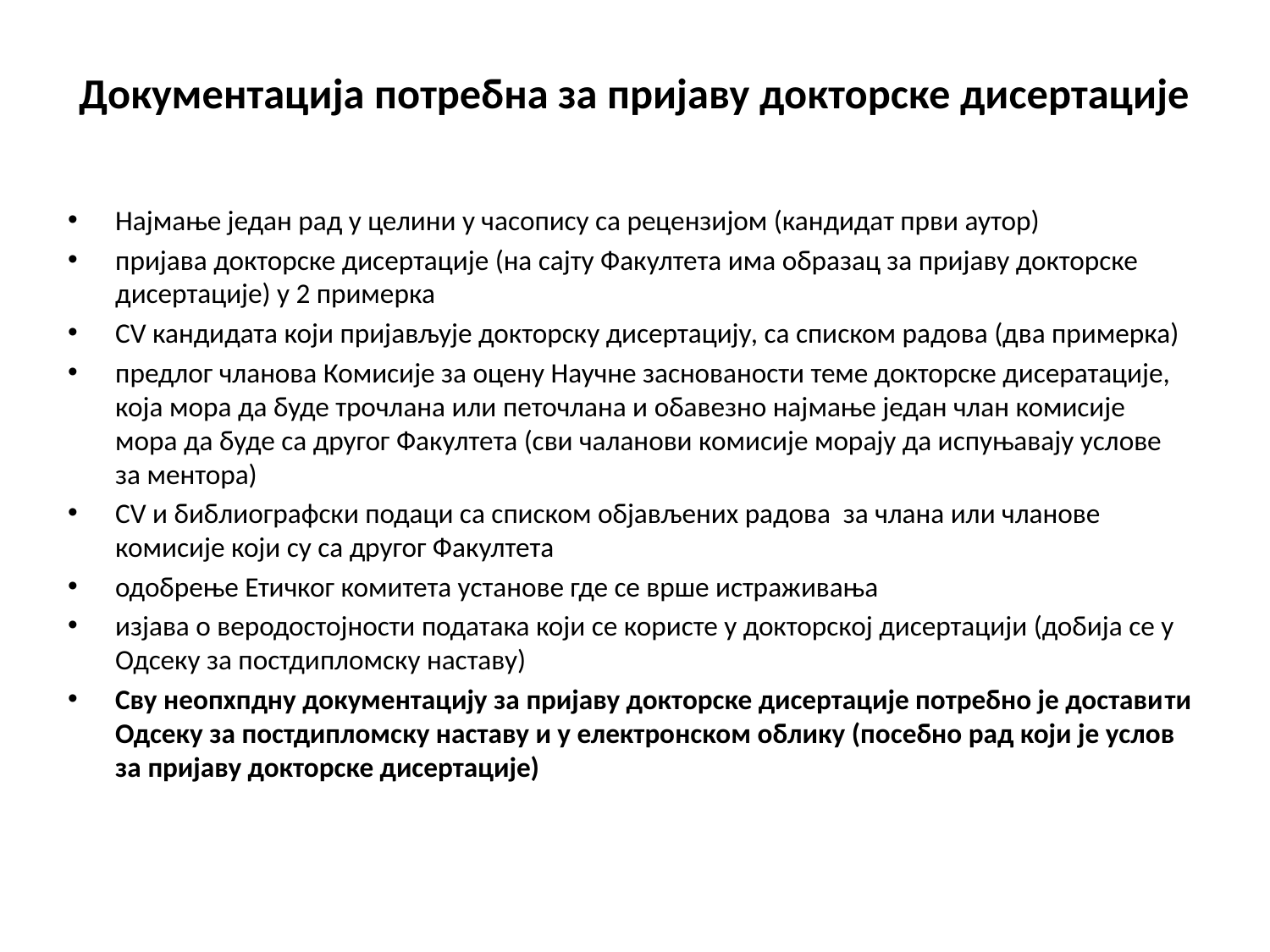

# Документација потребна за пријаву докторске дисертације
Најмање један рад у целини у часопису са рецензијом (кандидат први аутор)
пријава докторске дисертације (на сајту Факултета има образац за пријаву докторске дисертације) у 2 примерка
CV кандидата који пријављује докторску дисертацију, са списком радова (два примерка)
предлог чланова Комисије за оцену Научне заснованости теме докторске дисератације, која мора да буде трочлана или петочлана и обавезно најмање један члан комисије мора да буде са другог Факултета (сви чаланови комисије морају да испуњавају услове за ментора)
CV и библиографски подаци са списком објављених радова  за члана или чланове комисије који су са другог Факултета
одобрење Етичког комитета установе где се врше истраживања
изјава о веродостојности података који се користе у докторској дисертацији (добија се у Одсеку за постдипломску наставу)
Сву неопхпдну документацију за пријаву докторске дисертације потребно је доставити Одсеку за постдипломску наставу и у електронском облику (посебно рад који је услов за пријаву докторске дисертације)